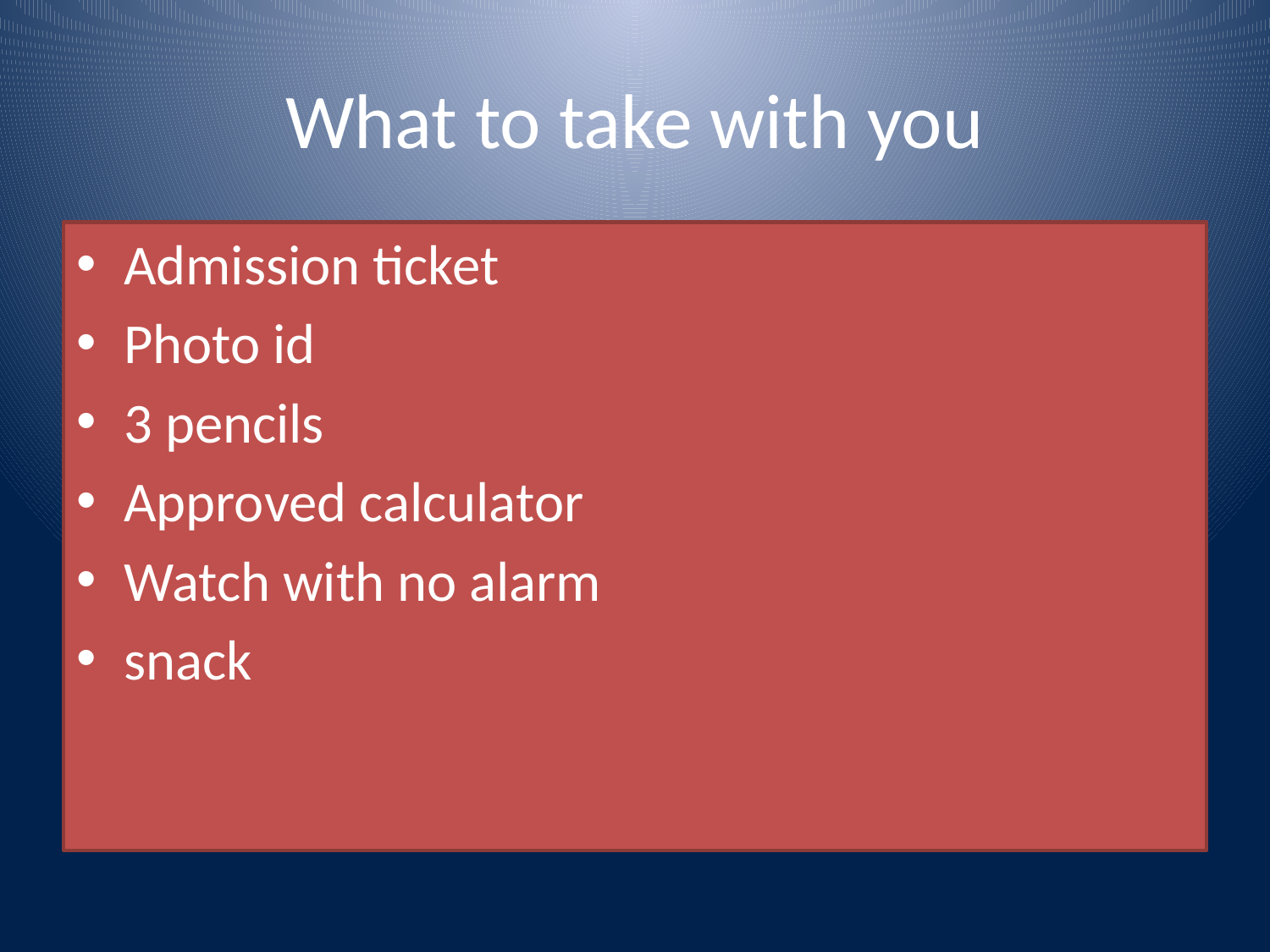

# What to take with you
Admission ticket
Photo id
3 pencils
Approved calculator
Watch with no alarm
snack